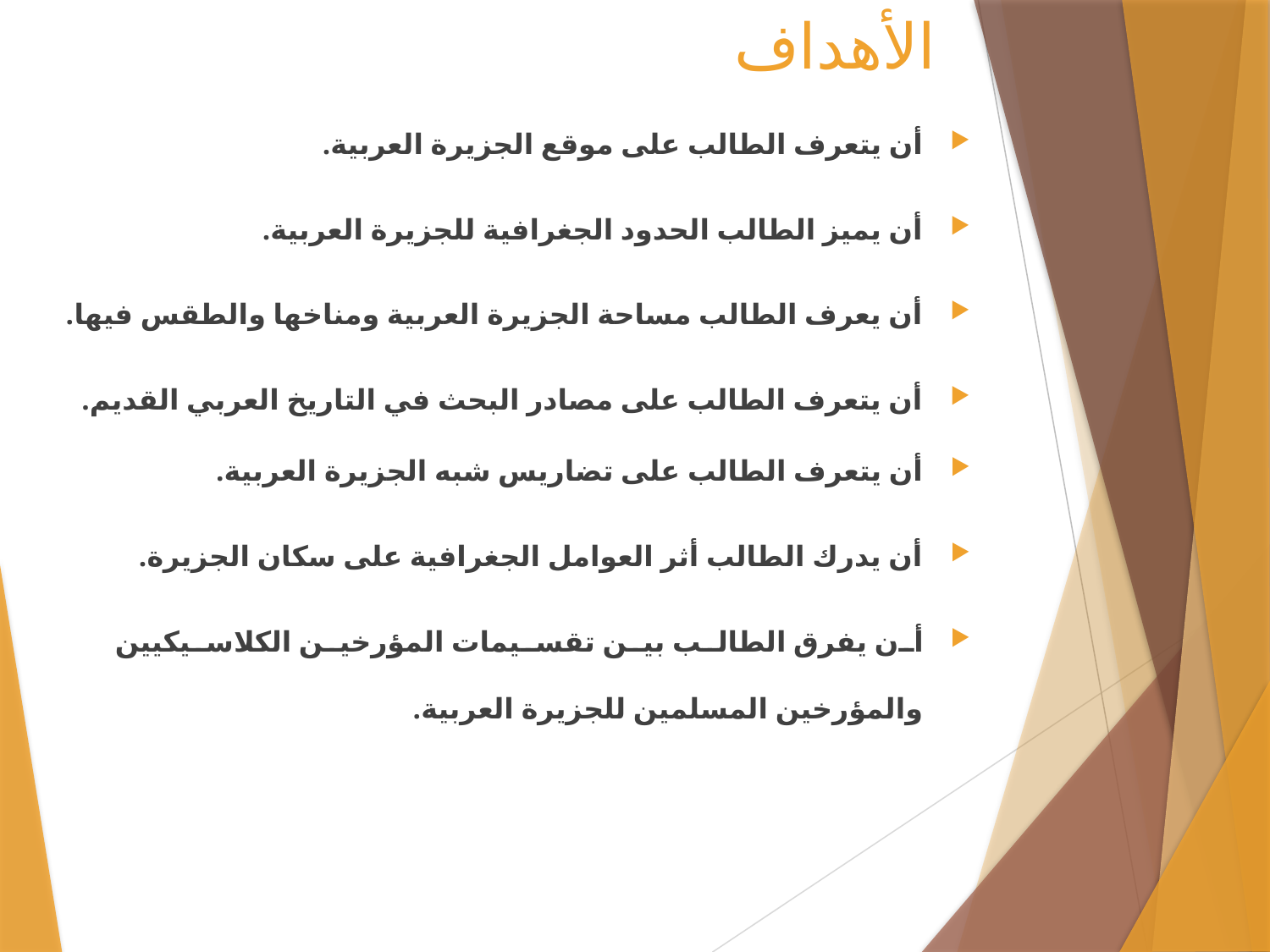

# الأهداف
أن يتعرف الطالب على موقع الجزيرة العربية.
أن يميز الطالب الحدود الجغرافية للجزيرة العربية.
أن يعرف الطالب مساحة الجزيرة العربية ومناخها والطقس فيها.
أن يتعرف الطالب على مصادر البحث في التاريخ العربي القديم.

أن يتعرف الطالب على تضاريس شبه الجزيرة العربية.
أن يدرك الطالب أثر العوامل الجغرافية على سكان الجزيرة.
أن يفرق الطالب بين تقسيمات المؤرخين الكلاسيكيين والمؤرخين المسلمين للجزيرة العربية.